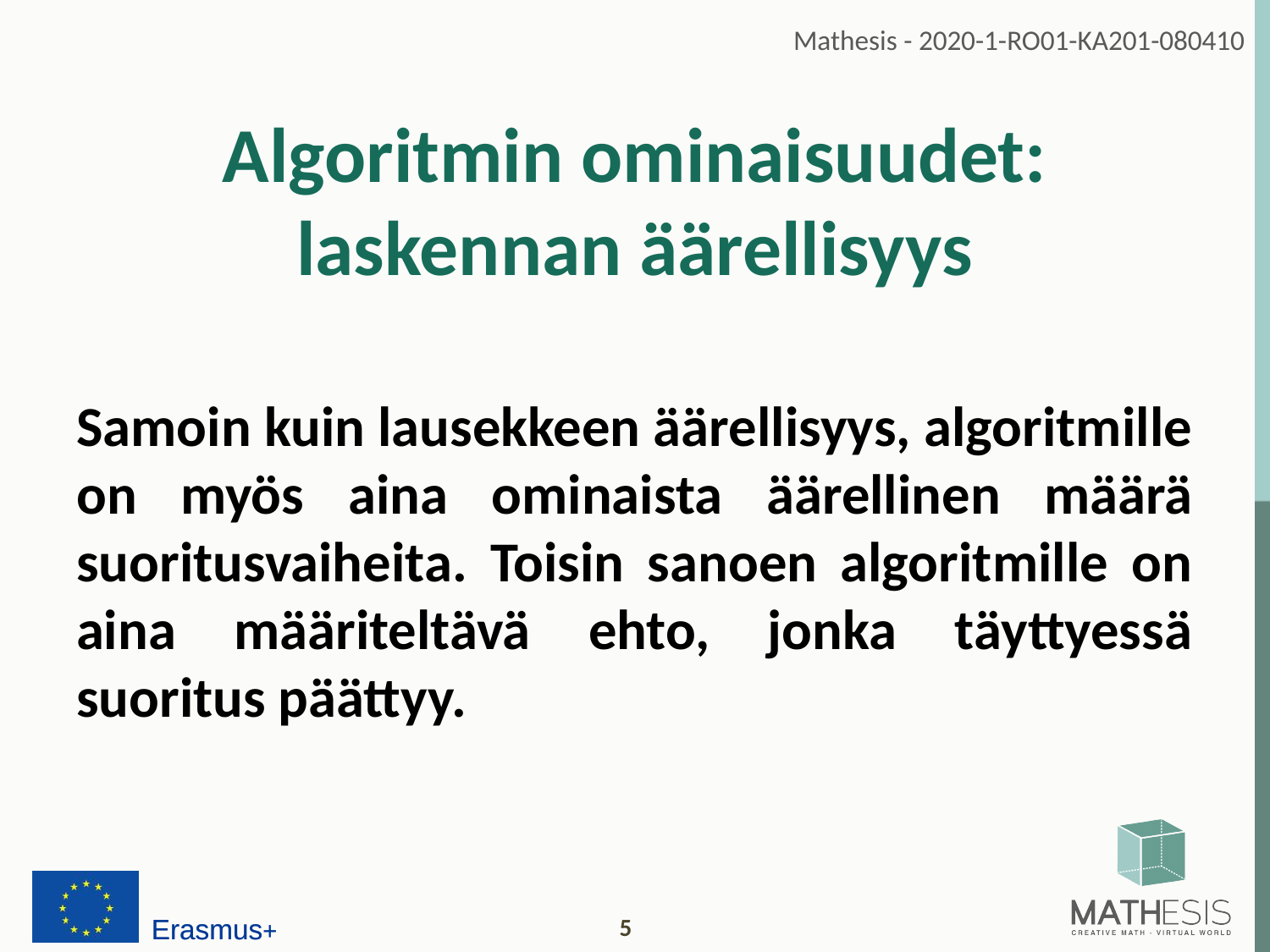

# Algoritmin ominaisuudet: laskennan äärellisyys
Samoin kuin lausekkeen äärellisyys, algoritmille on myös aina ominaista äärellinen määrä suoritusvaiheita. Toisin sanoen algoritmille on aina määriteltävä ehto, jonka täyttyessä suoritus päättyy.